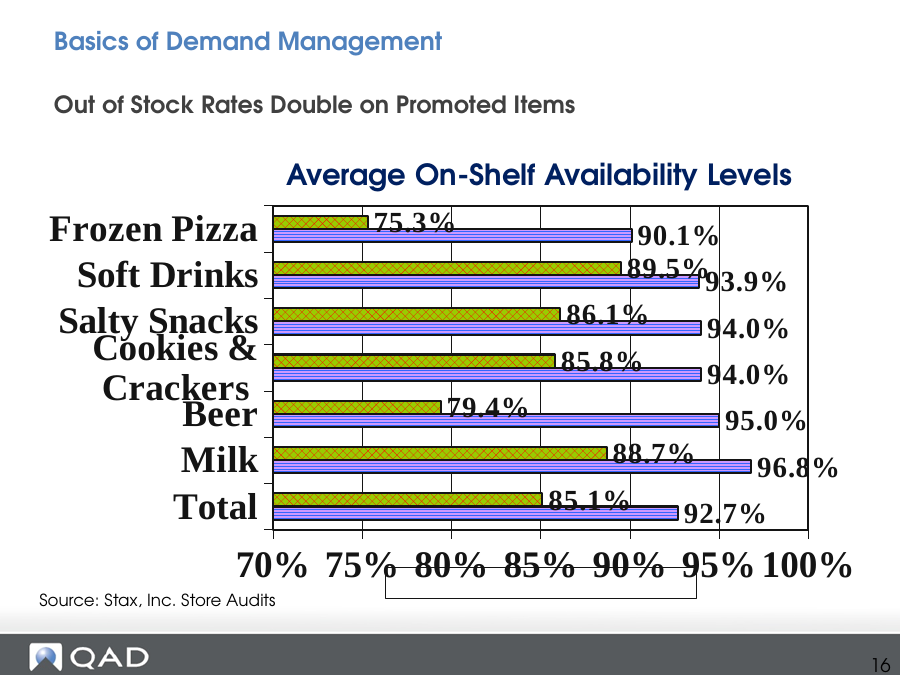

Basics of Demand Management
# Out of Stock Rates Double on Promoted Items
Average On-Shelf Availability Levels

### Chart

| Category | All Items | Promoted Items |
|---|---|---|
| Total | 0.927 | 0.8510000000000006 |
| Milk | 0.9680000000000006 | 0.8870000000000008 |
| Beer | 0.9500000000000006 | 0.794 |
| Cookies & Crackers | 0.9400000000000006 | 0.8580000000000007 |
| Salty Snacks | 0.9400000000000006 | 0.8610000000000007 |
| Soft Drinks | 0.939 | 0.8950000000000009 |
| Frozen Pizza | 0.901 | 0.7530000000000016 |
Source: Stax, Inc. Store Audits
16